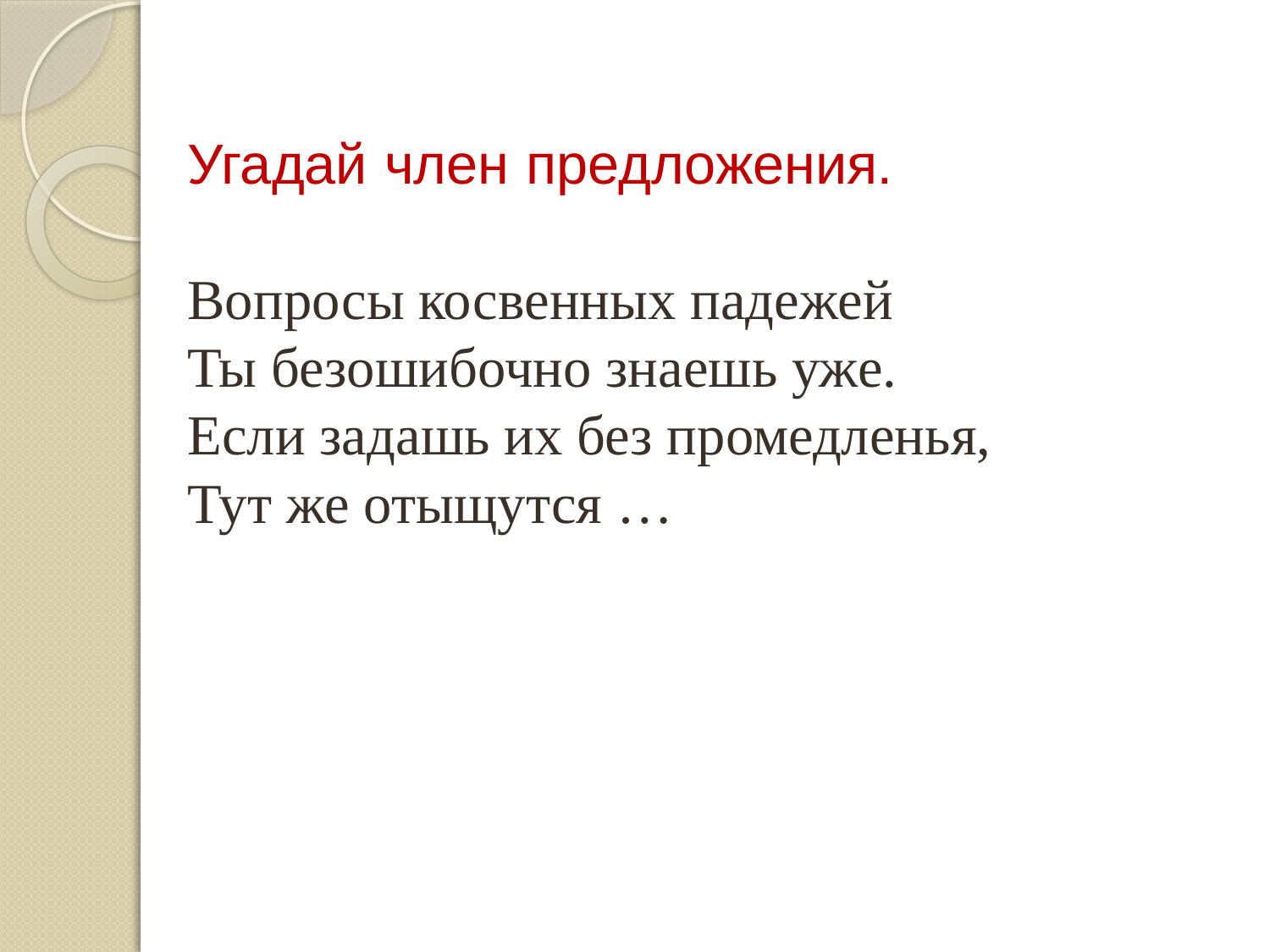

# Угадай член предложения. Вопросы косвенных падежей Ты безошибочно знаешь уже. Если задашь их без промедленья, Тут же отыщутся …